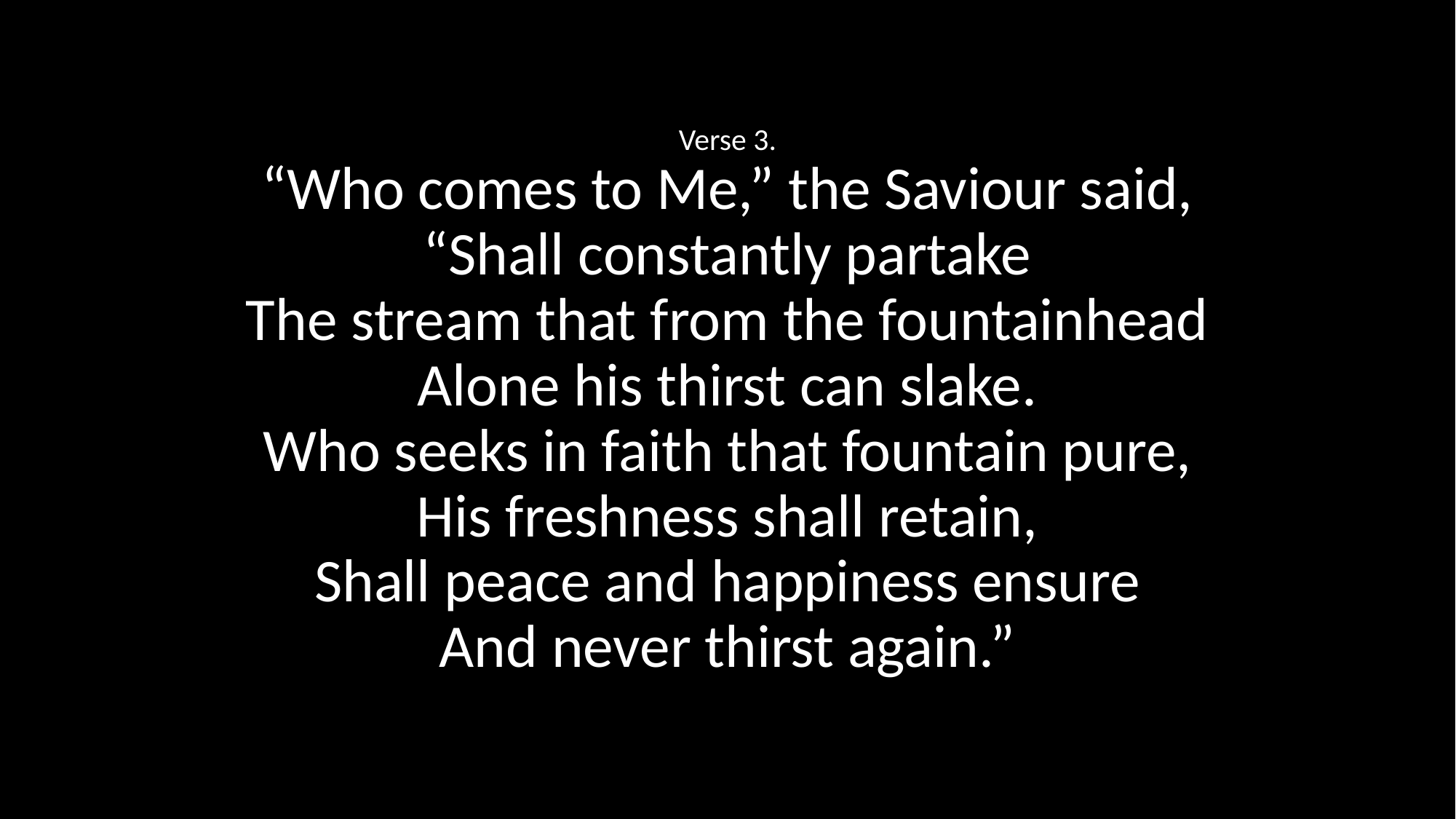

Verse 3.
“Who comes to Me,” the Saviour said,
“Shall constantly partake
The stream that from the fountainhead
Alone his thirst can slake.
Who seeks in faith that fountain pure,
His freshness shall retain,
Shall peace and happiness ensure
And never thirst again.”